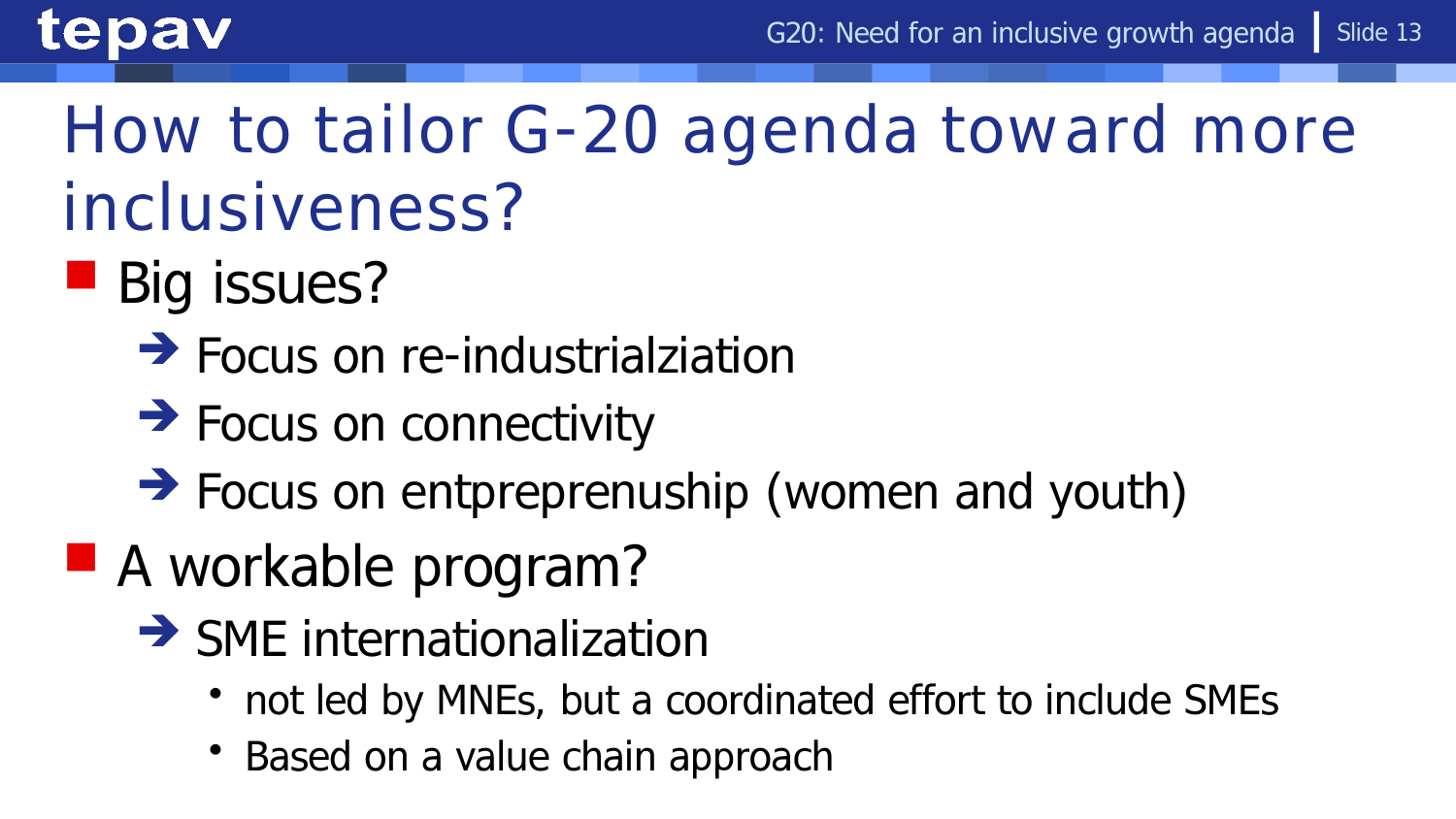

G20: Need for an inclusive growth agenda
Slide 13
# How to tailor G-20 agenda toward more inclusiveness?
Big issues?
 Focus on re-industrialziation
 Focus on connectivity
 Focus on entpreprenuship (women and youth)
A workable program?
 SME internationalization
not led by MNEs, but a coordinated effort to include SMEs
Based on a value chain approach